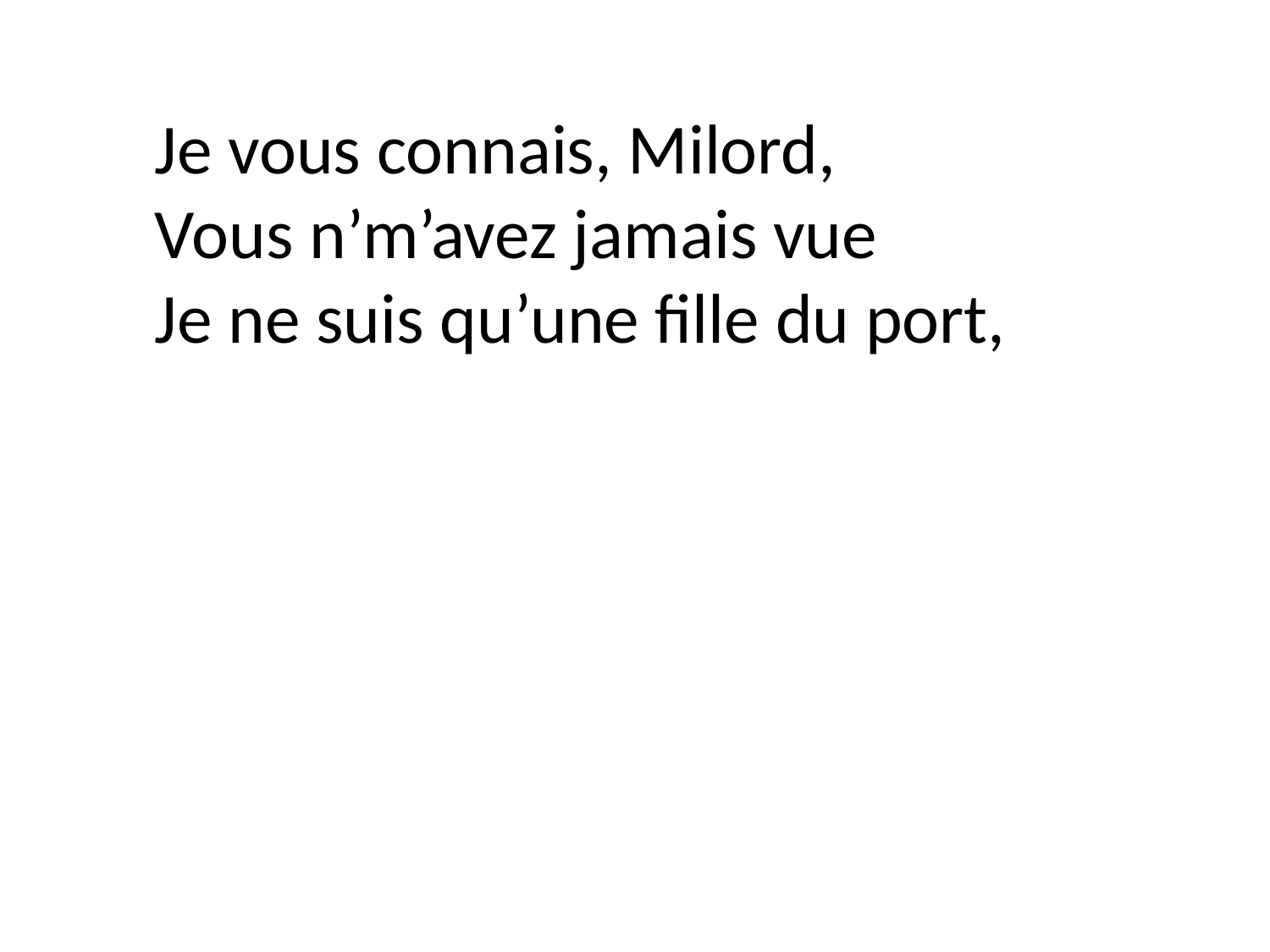

Je vous connais, Milord,
Vous n’m’avez jamais vue
Je ne suis qu’une fille du port,